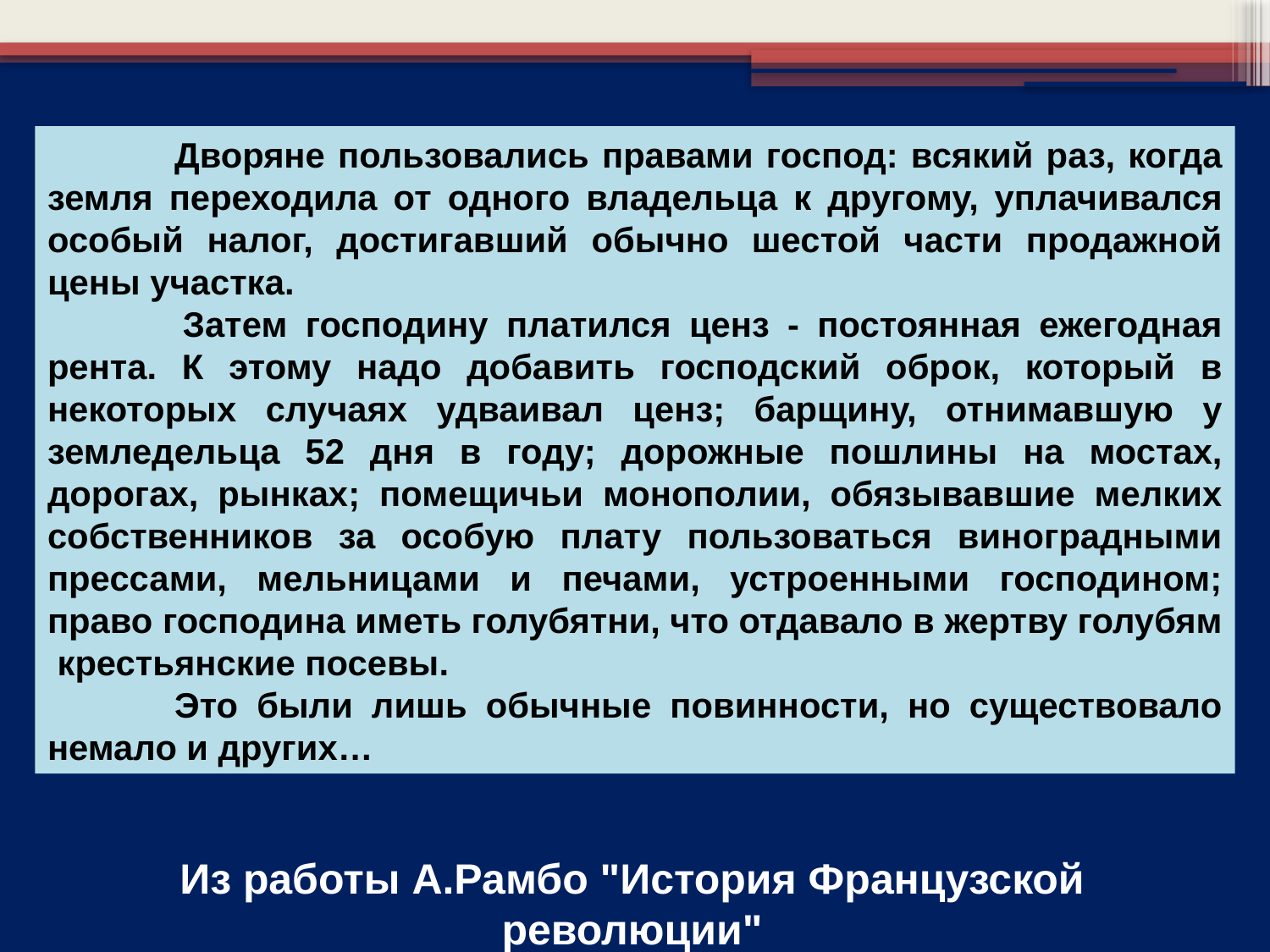

Дворяне пользовались правами господ: всякий раз, когда земля переходила от одного владельца к другому, уплачивался особый налог, достигавший обычно шестой части продажной цены участка.
 	Затем господину платился ценз - постоянная ежегодная рента. К этому надо добавить господский оброк, который в некоторых случаях удваивал ценз; барщину, отнимавшую у земледельца 52 дня в году; дорожные пошлины на мостах, дорогах, рынках; помещичьи монополии, обязывавшие мелких собственников за особую плату пользоваться виноградными прессами, мельницами и печами, устроенными господином; право господина иметь голубятни, что отдавало в жертву голубям  крестьянские посевы.
	Это были лишь обычные повинности, но существовало немало и других…
Из работы А.Рамбо "История Французской революции"